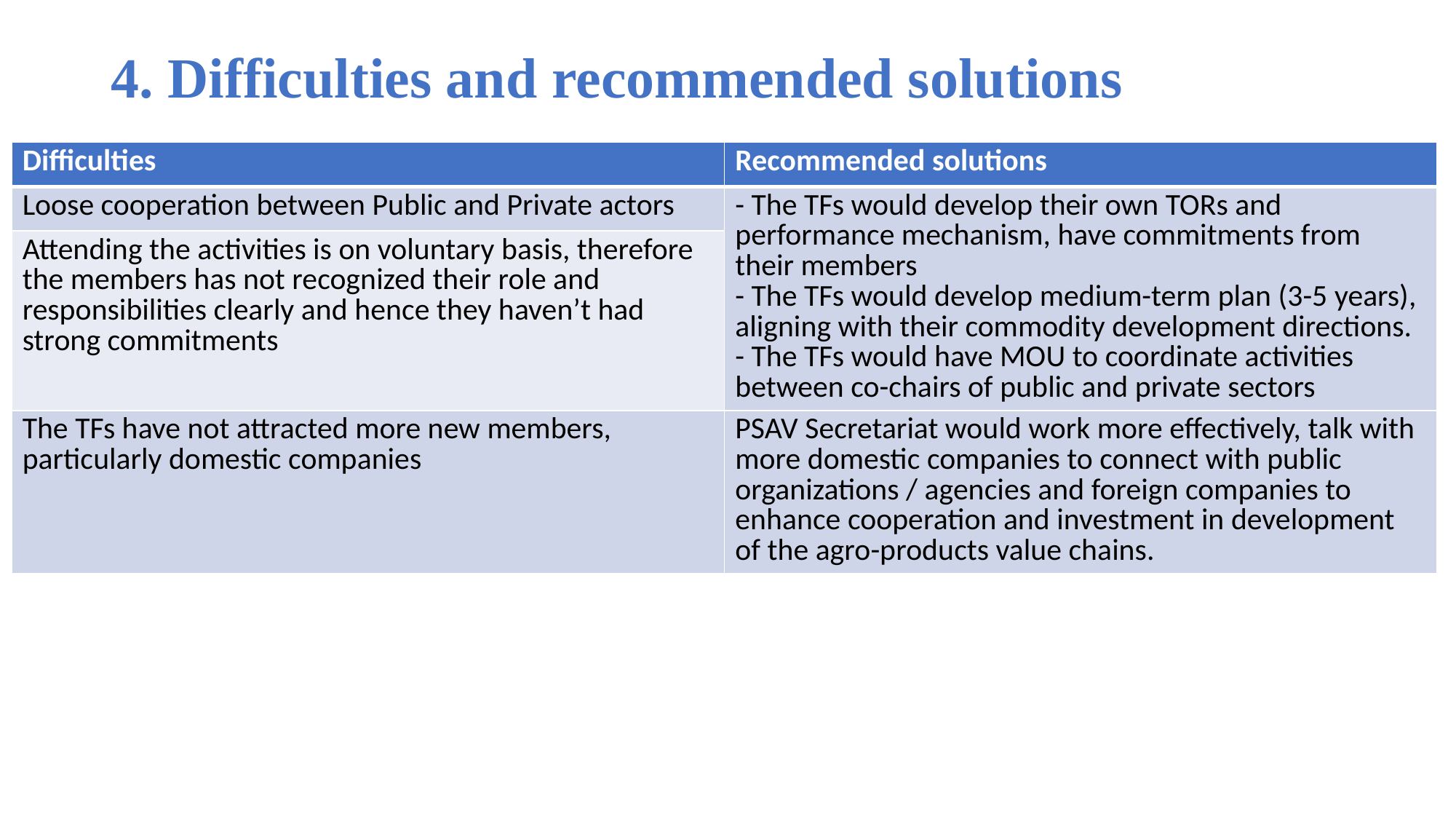

# 4. Difficulties and recommended solutions
| Difficulties | Recommended solutions |
| --- | --- |
| Loose cooperation between Public and Private actors | - The TFs would develop their own TORs and performance mechanism, have commitments from their members - The TFs would develop medium-term plan (3-5 years), aligning with their commodity development directions. - The TFs would have MOU to coordinate activities between co-chairs of public and private sectors |
| Attending the activities is on voluntary basis, therefore the members has not recognized their role and responsibilities clearly and hence they haven’t had strong commitments |  |
| The TFs have not attracted more new members, particularly domestic companies | PSAV Secretariat would work more effectively, talk with more domestic companies to connect with public organizations / agencies and foreign companies to enhance cooperation and investment in development of the agro-products value chains. |